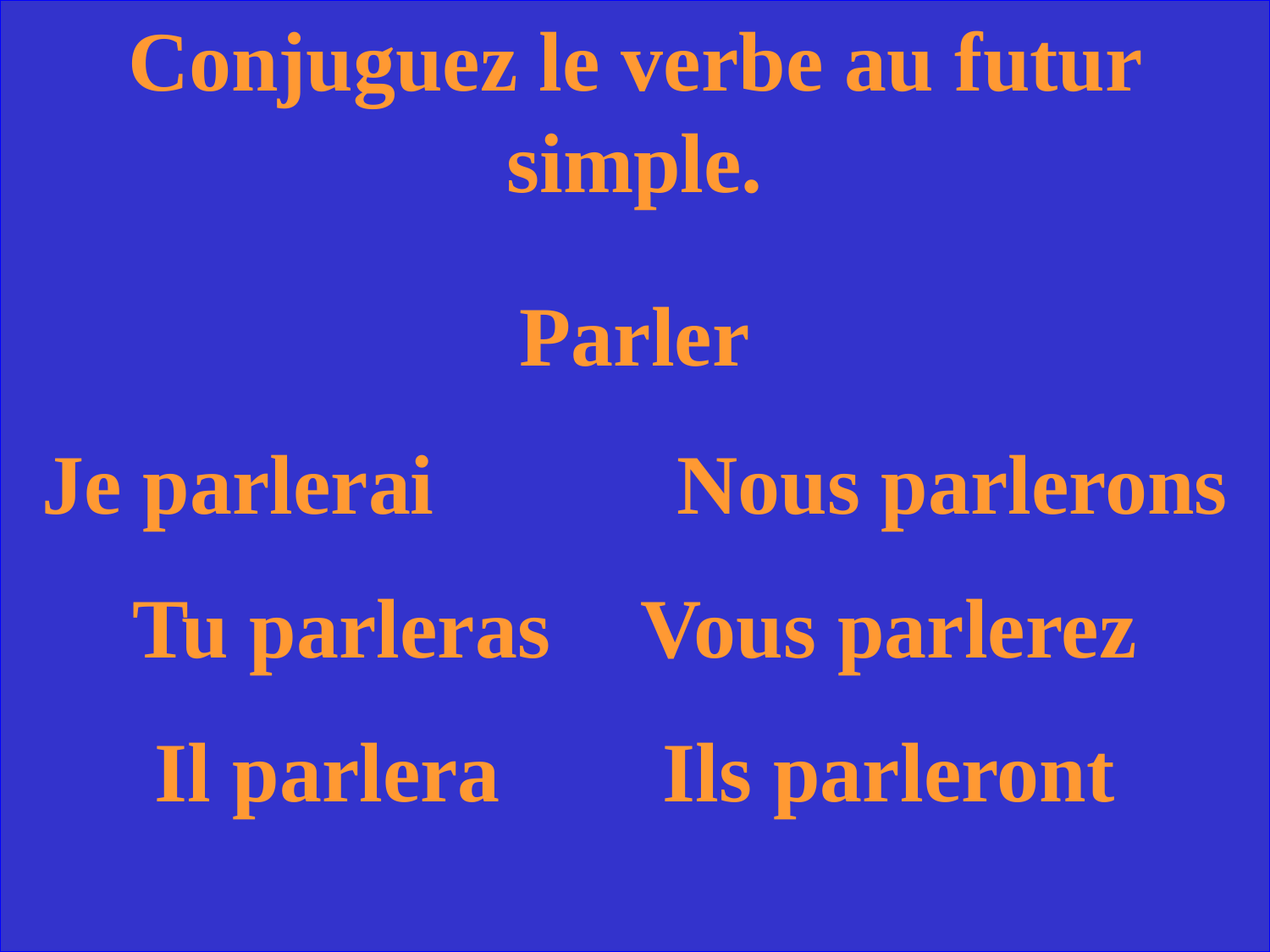

Conjuguez le verbe au futur simple.
Parler
Je parlerai		Nous parlerons
Tu parleras	Vous parlerez
Il parlera		Ils parleront